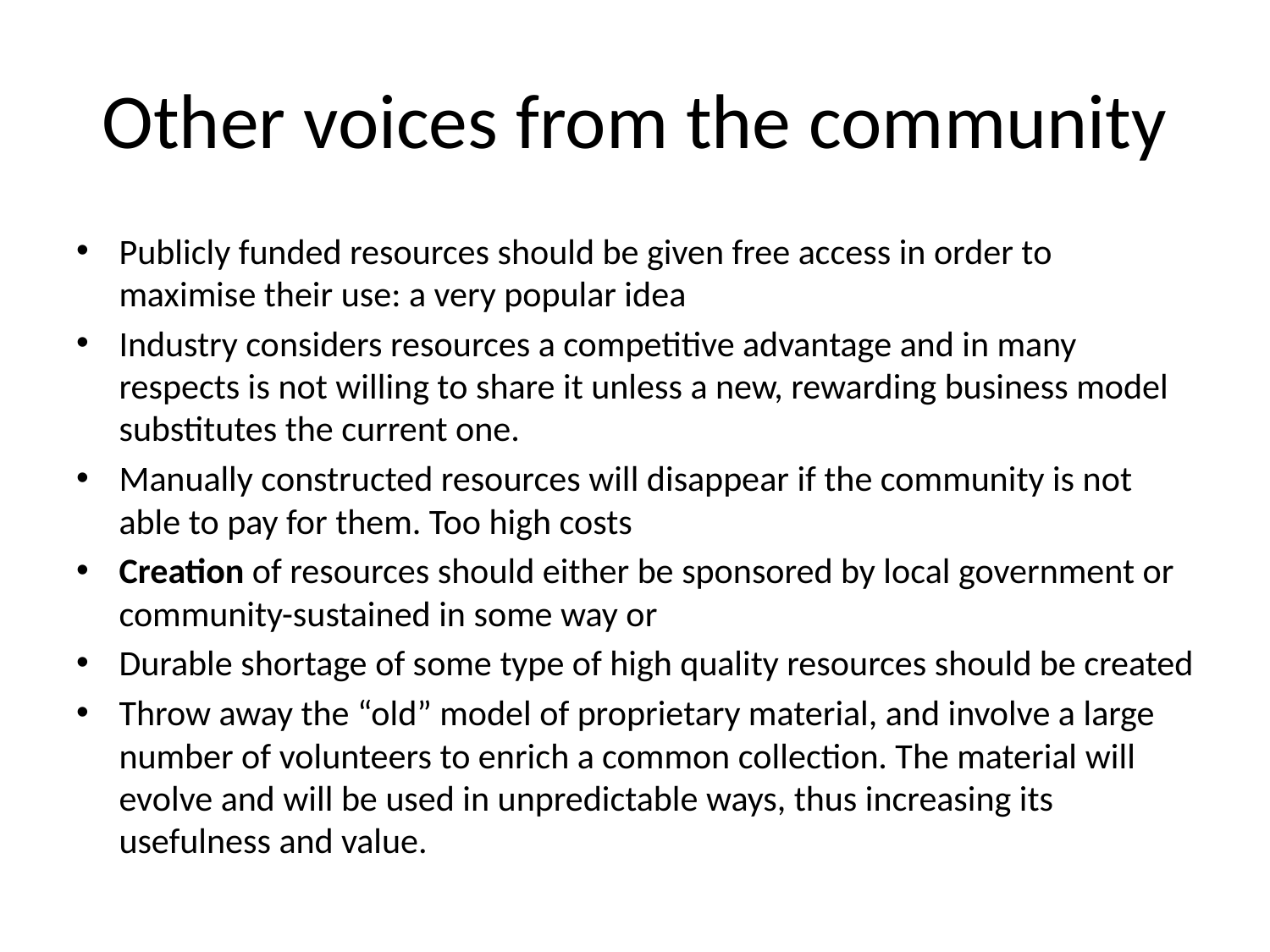

# Other voices from the community
Publicly funded resources should be given free access in order to maximise their use: a very popular idea
Industry considers resources a competitive advantage and in many respects is not willing to share it unless a new, rewarding business model substitutes the current one.
Manually constructed resources will disappear if the community is not able to pay for them. Too high costs
Creation of resources should either be sponsored by local government or community-sustained in some way or
Durable shortage of some type of high quality resources should be created
Throw away the “old” model of proprietary material, and involve a large number of volunteers to enrich a common collection. The material will evolve and will be used in unpredictable ways, thus increasing its usefulness and value.